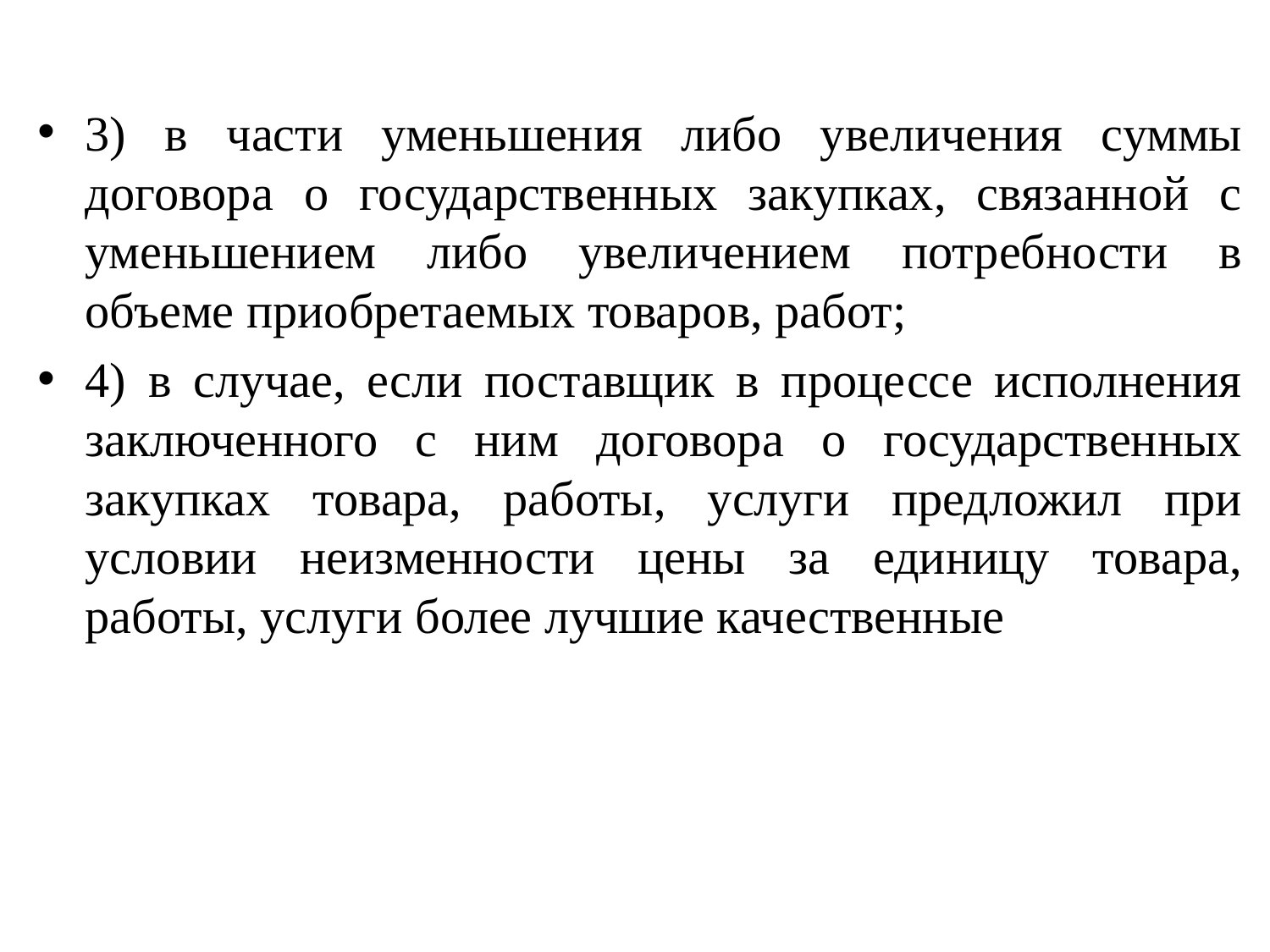

3) в части уменьшения либо увеличения суммы договора о государственных закупках, связанной с уменьшением либо увеличением потребности в объеме приобретаемых товаров, работ;
4) в случае, если поставщик в процессе исполнения заключенного с ним договора о государственных закупках товара, работы, услуги предложил при условии неизменности цены за единицу товара, работы, услуги более лучшие качественные